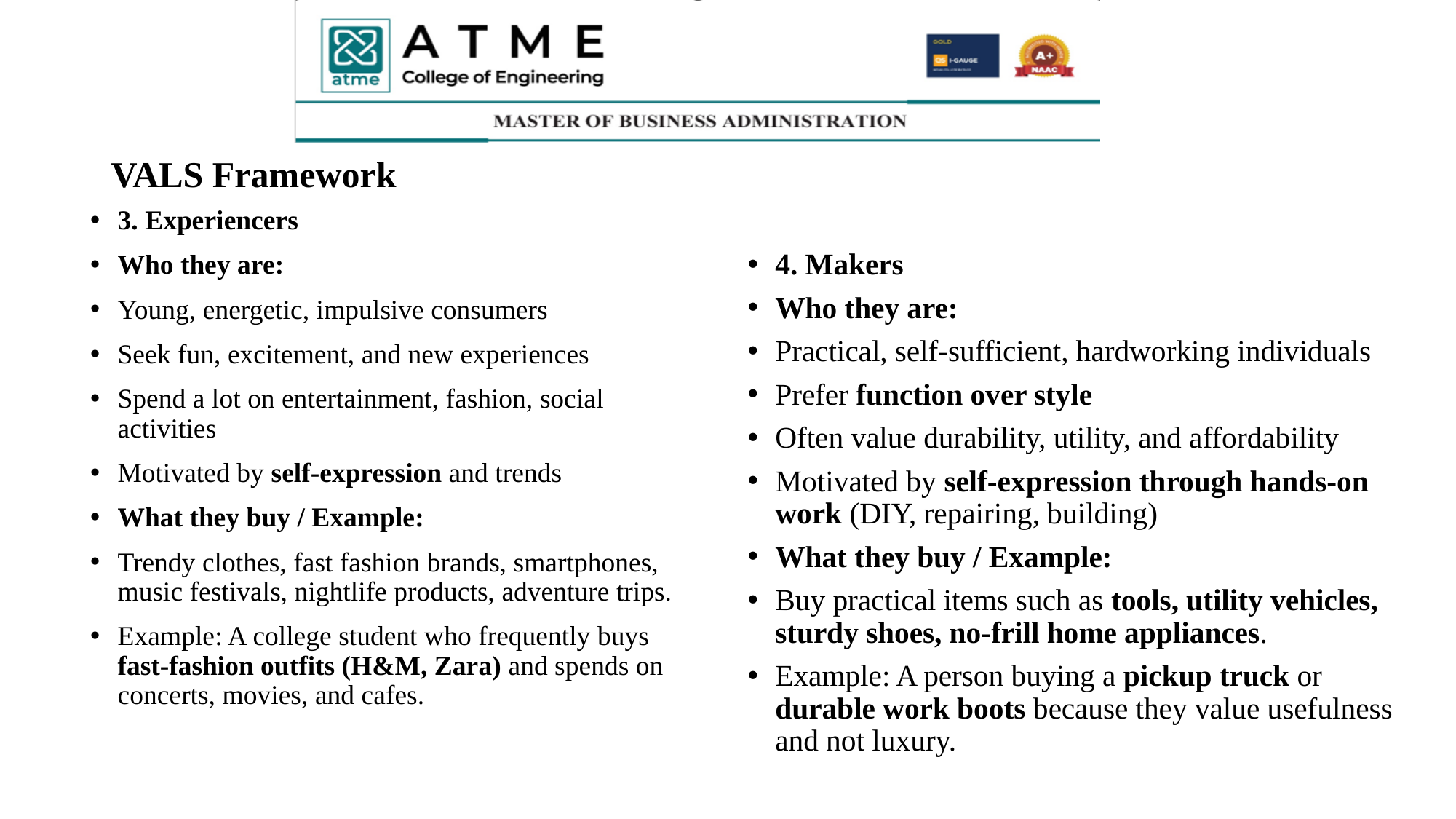

# VALS Framework
3. Experiencers
Who they are:
Young, energetic, impulsive consumers
Seek fun, excitement, and new experiences
Spend a lot on entertainment, fashion, social activities
Motivated by self-expression and trends
What they buy / Example:
Trendy clothes, fast fashion brands, smartphones, music festivals, nightlife products, adventure trips.
Example: A college student who frequently buys fast-fashion outfits (H&M, Zara) and spends on concerts, movies, and cafes.

4. Makers
Who they are:
Practical, self-sufficient, hardworking individuals
Prefer function over style
Often value durability, utility, and affordability
Motivated by self-expression through hands-on work (DIY, repairing, building)
What they buy / Example:
Buy practical items such as tools, utility vehicles, sturdy shoes, no-frill home appliances.
Example: A person buying a pickup truck or durable work boots because they value usefulness and not luxury.